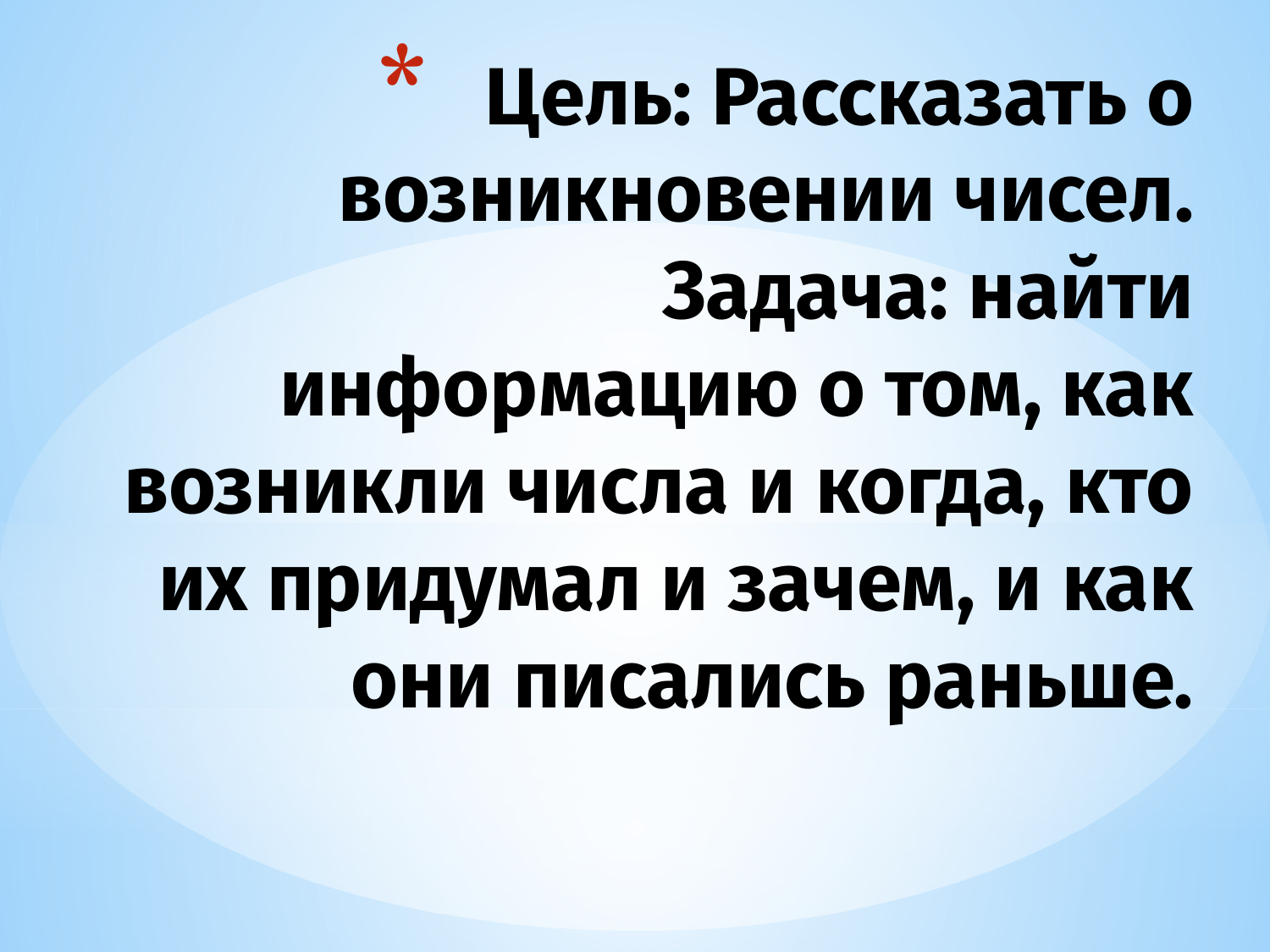

# Цель: Рассказать о возникновении чисел. Задача: найти информацию о том, как возникли числа и когда, кто их придумал и зачем, и как они писались раньше.